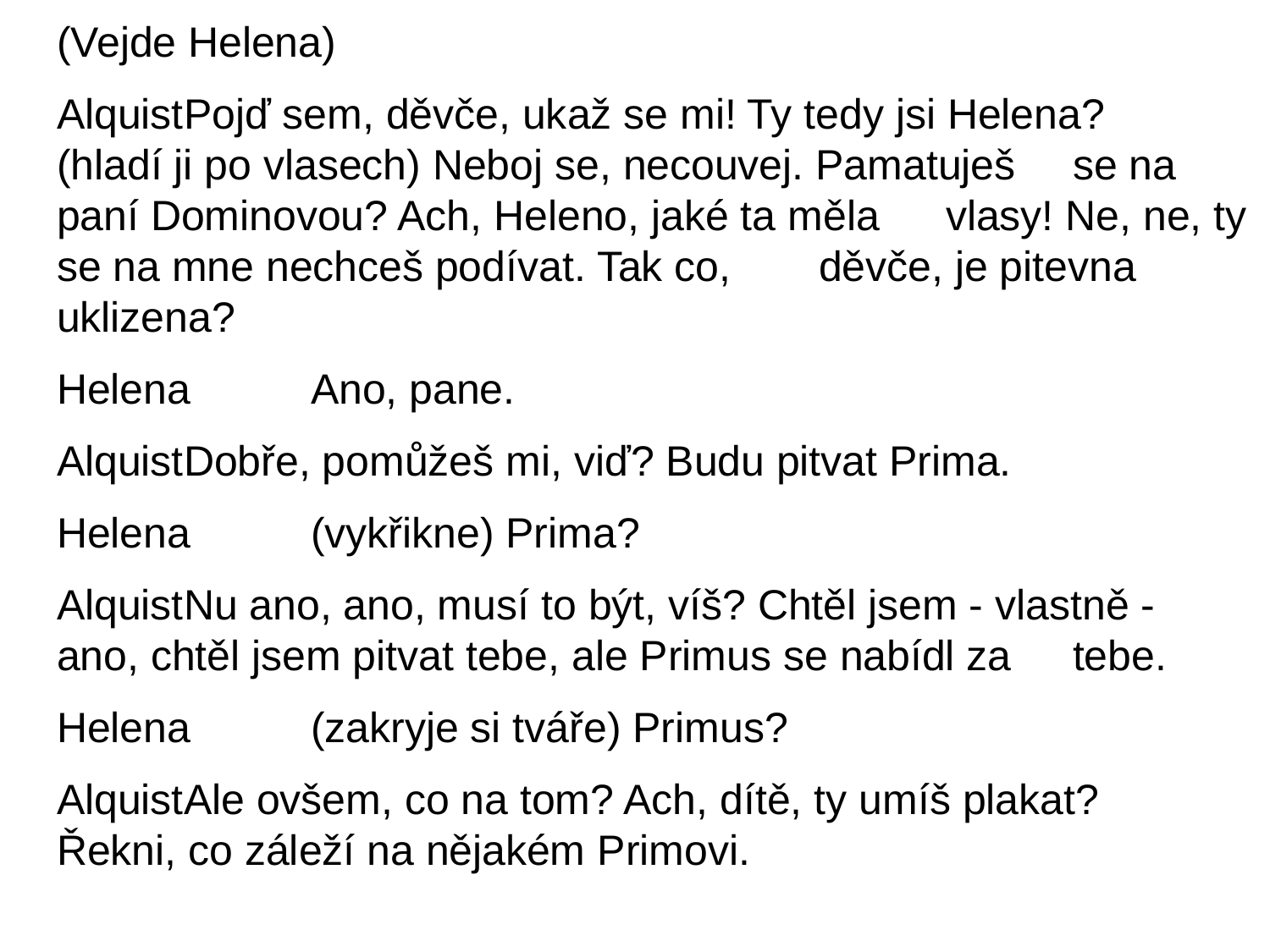

(Vejde Helena)
Alquist	Pojď sem, děvče, ukaž se mi! Ty tedy jsi Helena? 	(hladí ji po vlasech) Neboj se, necouvej. Pamatuješ 	se na paní Dominovou? Ach, Heleno, jaké ta měla 	vlasy! Ne, ne, ty se na mne nechceš podívat. Tak co, 	děvče, je pitevna uklizena?
Helena	Ano, pane.
Alquist	Dobře, pomůžeš mi, viď? Budu pitvat Prima.
Helena	(vykřikne) Prima?
Alquist	Nu ano, ano, musí to být, víš? Chtěl jsem - vlastně - 	ano, chtěl jsem pitvat tebe, ale Primus se nabídl za 	tebe.
Helena	(zakryje si tváře) Primus?
Alquist	Ale ovšem, co na tom? Ach, dítě, ty umíš plakat? 	Řekni, co záleží na nějakém Primovi.